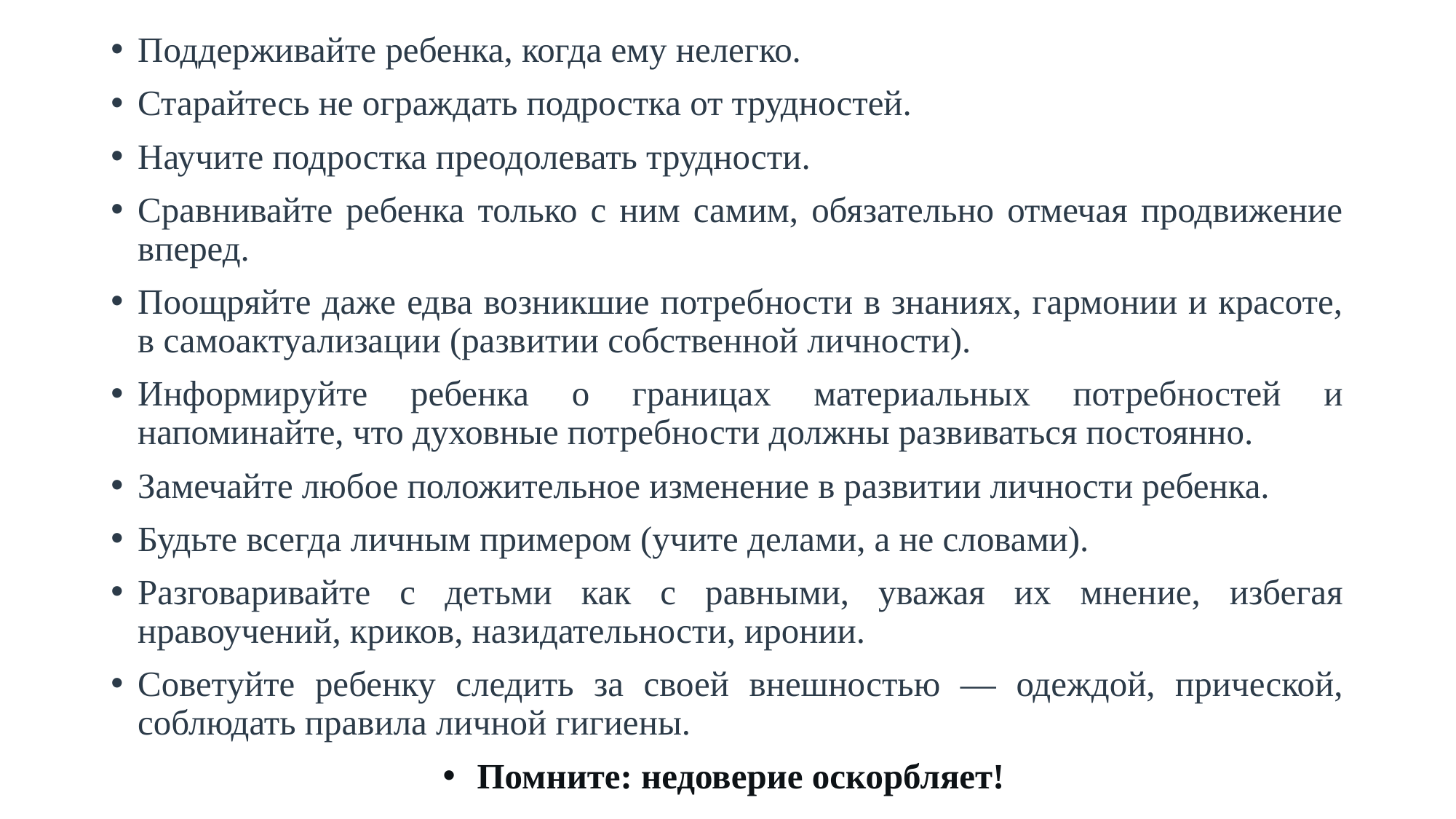

Поддерживайте ребенка, когда ему нелегко.
Старайтесь не ограждать подростка от трудностей.
Научите подростка преодолевать трудности.
Сравнивайте ребенка только с ним самим, обязательно отмечая продвижение вперед.
Поощряйте даже едва возникшие потребности в знаниях, гармонии и красоте, в самоактуализации (развитии собственной личности).
Информируйте ребенка о границах материальных потребностей и напоминайте, что духовные потребности должны развиваться постоянно.
Замечайте любое положительное изменение в развитии личности ребенка.
Будьте всегда личным примером (учите делами, а не словами).
Разговаривайте с детьми как с равными, уважая их мнение, избегая нравоучений, криков, назидательности, иронии.
Советуйте ребенку следить за своей внешностью — одеждой, прической, соблюдать правила личной гигиены.
Помните: недоверие оскорбляет!